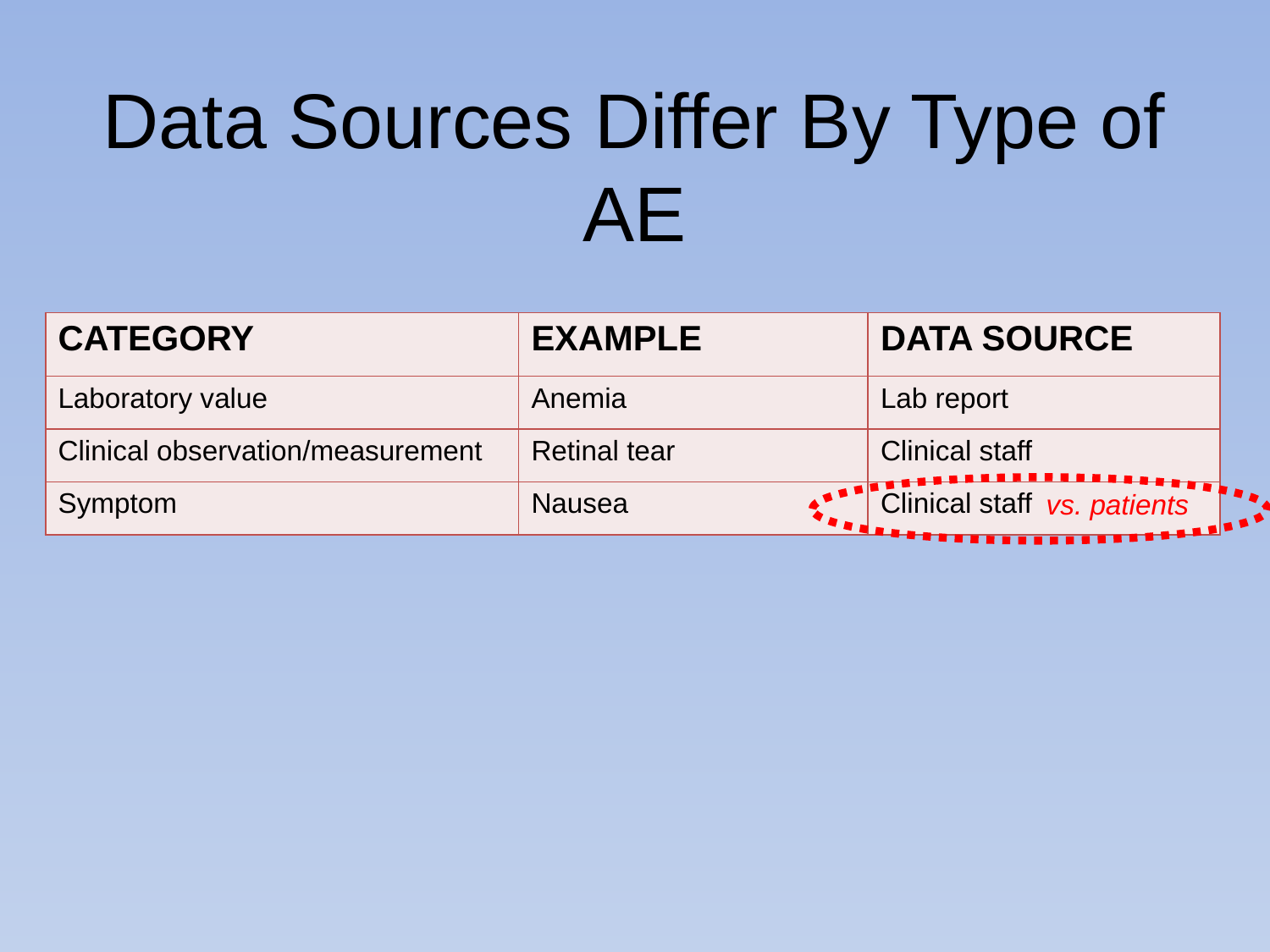

# Data Sources Differ By Type of AE
| CATEGORY | EXAMPLE | DATA SOURCE |
| --- | --- | --- |
| Laboratory value | Anemia | Lab report |
| Clinical observation/measurement | Retinal tear | Clinical staff |
| Symptom | Nausea | Clinical staff |

 vs. patients